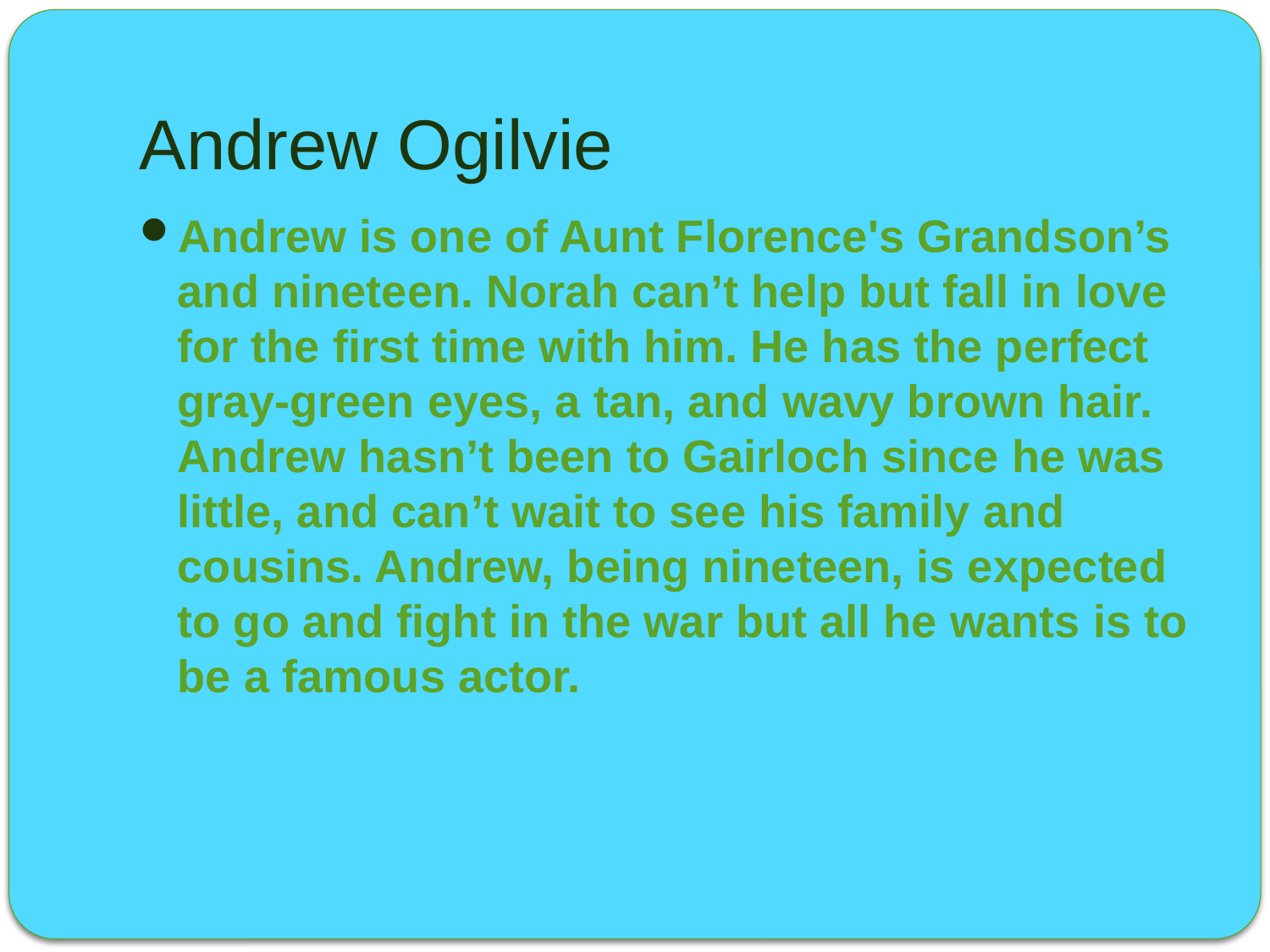

# Andrew Ogilvie
Andrew is one of Aunt Florence's Grandson’s and nineteen. Norah can’t help but fall in love for the first time with him. He has the perfect gray-green eyes, a tan, and wavy brown hair. Andrew hasn’t been to Gairloch since he was little, and can’t wait to see his family and cousins. Andrew, being nineteen, is expected to go and fight in the war but all he wants is to be a famous actor.